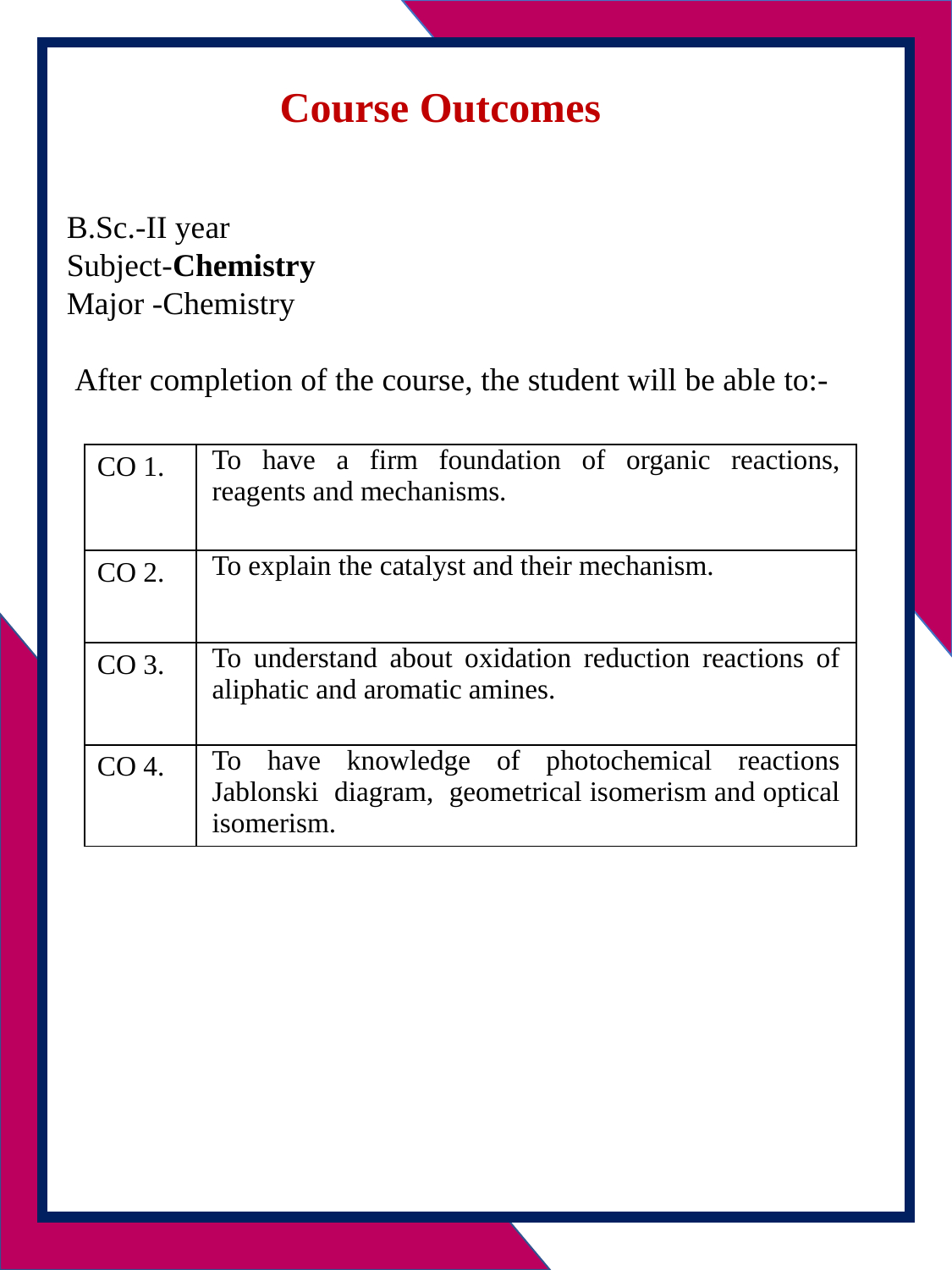

Course Outcomes

B.Sc.-II year
Subject-Chemistry
Major -Chemistry

 After completion of the course, the student will be able to:-

| CO 1. | To have a firm foundation of organic reactions, reagents and mechanisms. |
| --- | --- |
| CO 2. | To explain the catalyst and their mechanism. |
| CO 3. | To understand about oxidation reduction reactions of aliphatic and aromatic amines. |
| CO 4. | To have knowledge of photochemical reactions Jablonski diagram, geometrical isomerism and optical isomerism. |